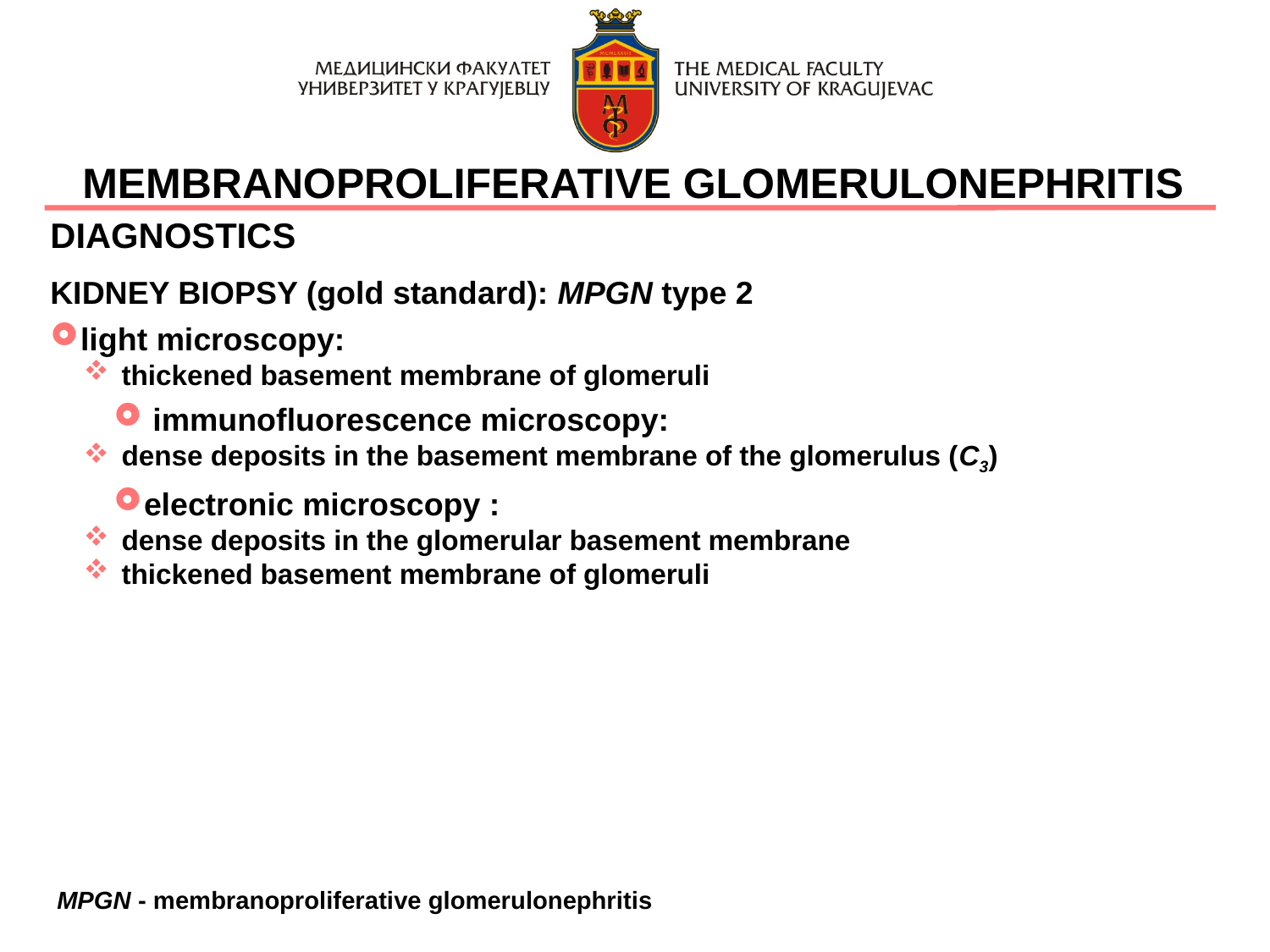

MEMBRANOPROLIFERATIVE GLOMERULONEPHRITIS

MPGN - membranoproliferative glomerulonephritis

DIAGNOSTICS

KIDNEY BIOPSY (gold standard): MPGN type 2

light microscopy:
 thickened basement membrane of glomeruli

 immunofluorescence microscopy:
 dense deposits in the basement membrane of the glomerulus (C3)

electronic microscopy :
 dense deposits in the glomerular basement membrane
 thickened basement membrane of glomeruli